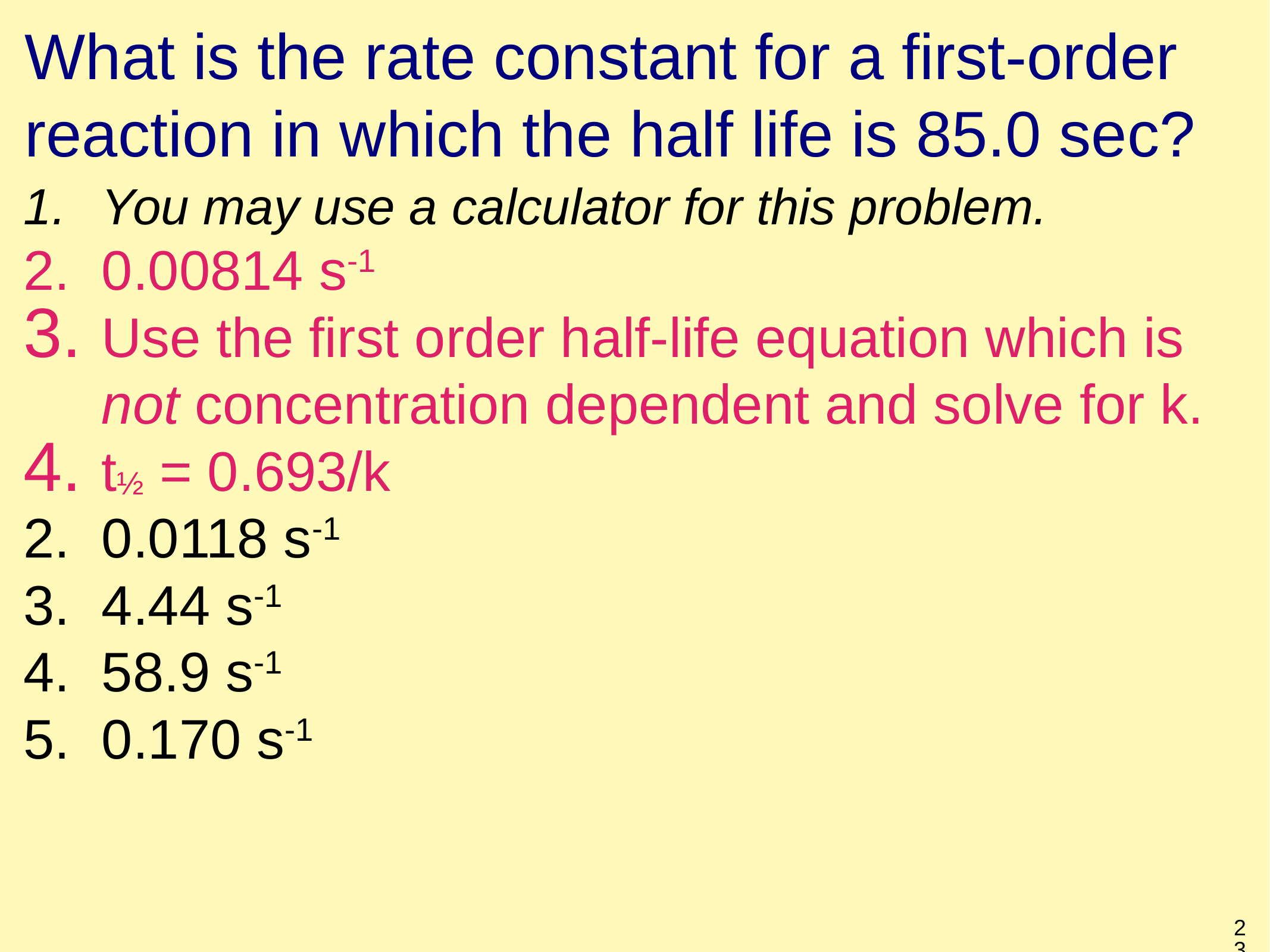

# What is the rate constant for a first-order reaction in which the half life is 85.0 sec?
You may use a calculator for this problem.
0.00814 s-1
Use the first order half-life equation which is not concentration dependent and solve for k.
t½ = 0.693/k
0.0118 s-1
4.44 s-1
58.9 s-1
0.170 s-1
23